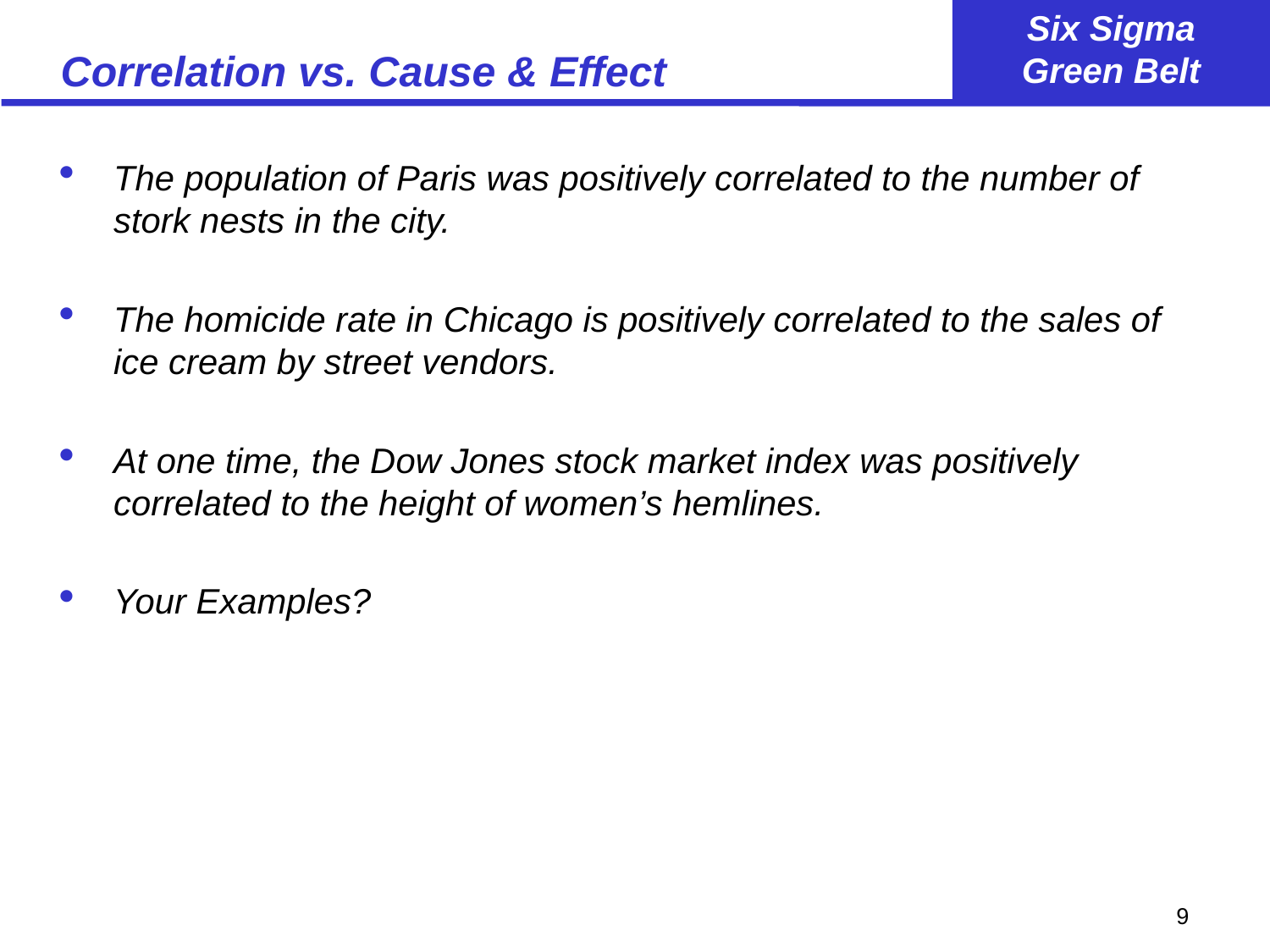

# Correlation vs. Cause & Effect
The population of Paris was positively correlated to the number of stork nests in the city.

The homicide rate in Chicago is positively correlated to the sales of ice cream by street vendors.

At one time, the Dow Jones stock market index was positively correlated to the height of women’s hemlines.

Your Examples?